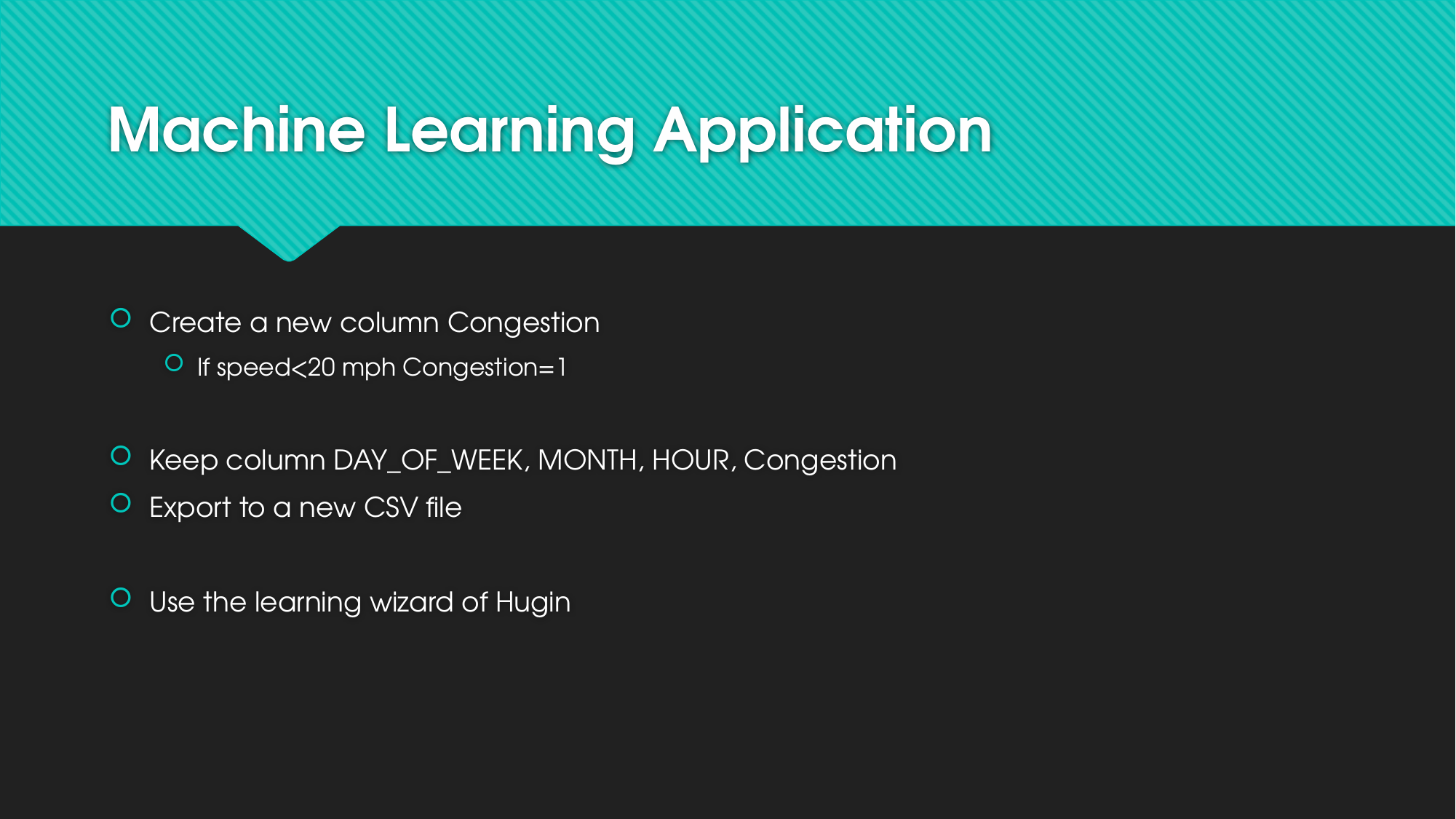

# Machine Learning Application
Create a new column Congestion
If speed<20 mph Congestion=1

Keep column DAY_OF_WEEK, MONTH, HOUR, Congestion
Export to a new CSV file

Use the learning wizard of Hugin